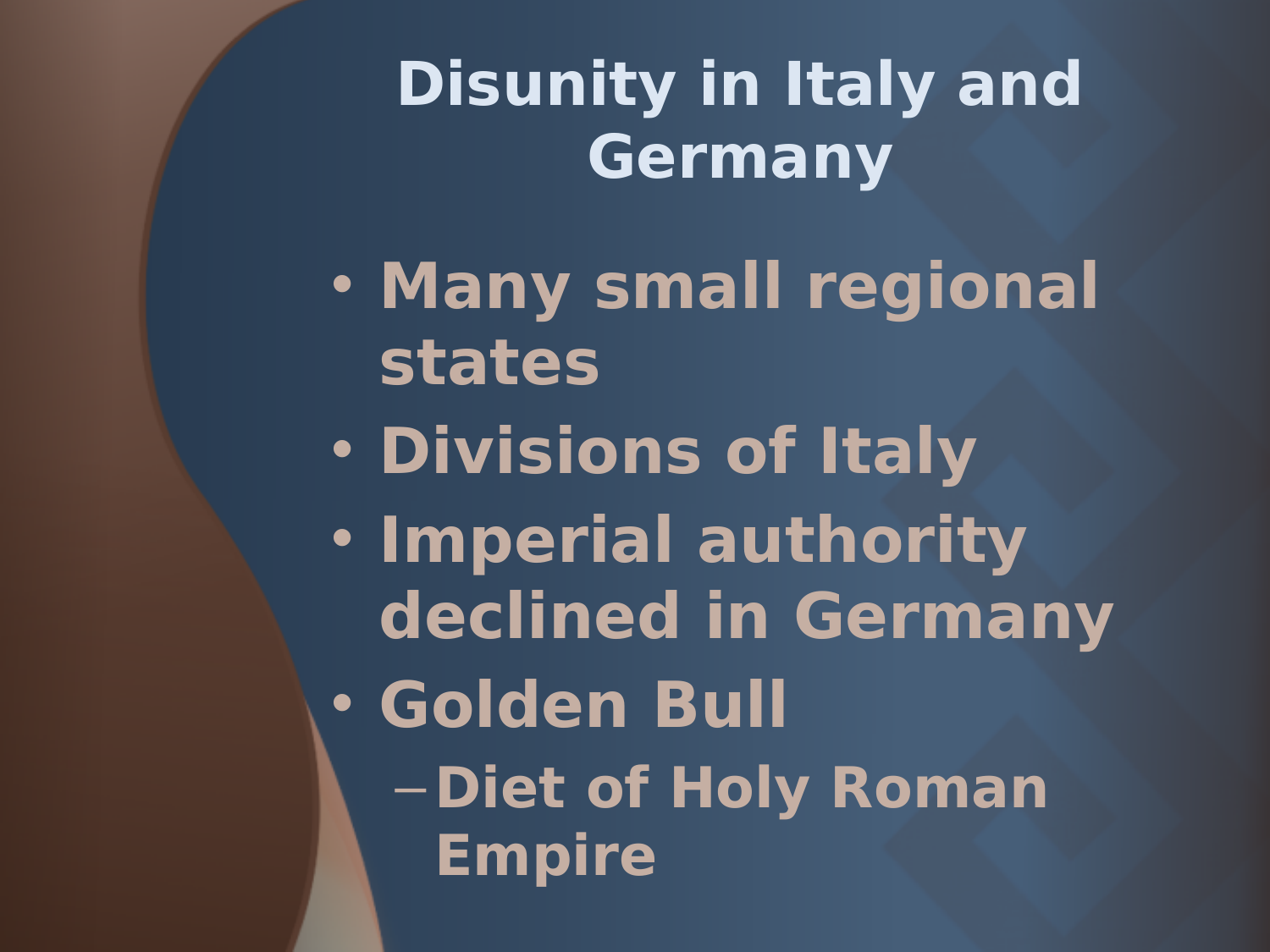

# Disunity in Italy and Germany
Many small regional states
Divisions of Italy
Imperial authority declined in Germany
Golden Bull
Diet of Holy Roman Empire